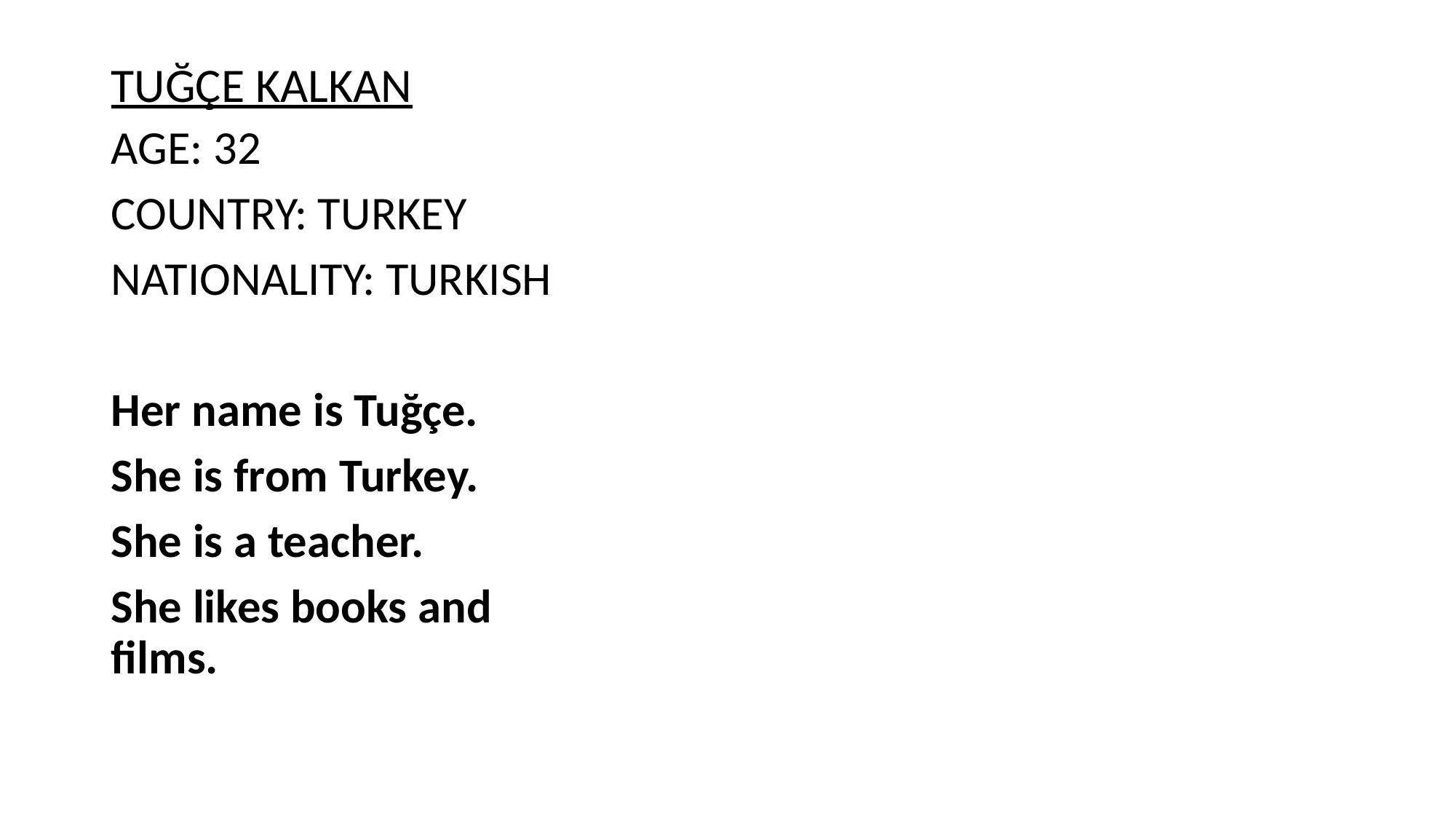

# TUĞÇE KALKAN
AGE: 32
COUNTRY: TURKEY
NATIONALITY: TURKISH

Her name is Tuğçe.
She is from Turkey.
She is a teacher.
She likes books and films.